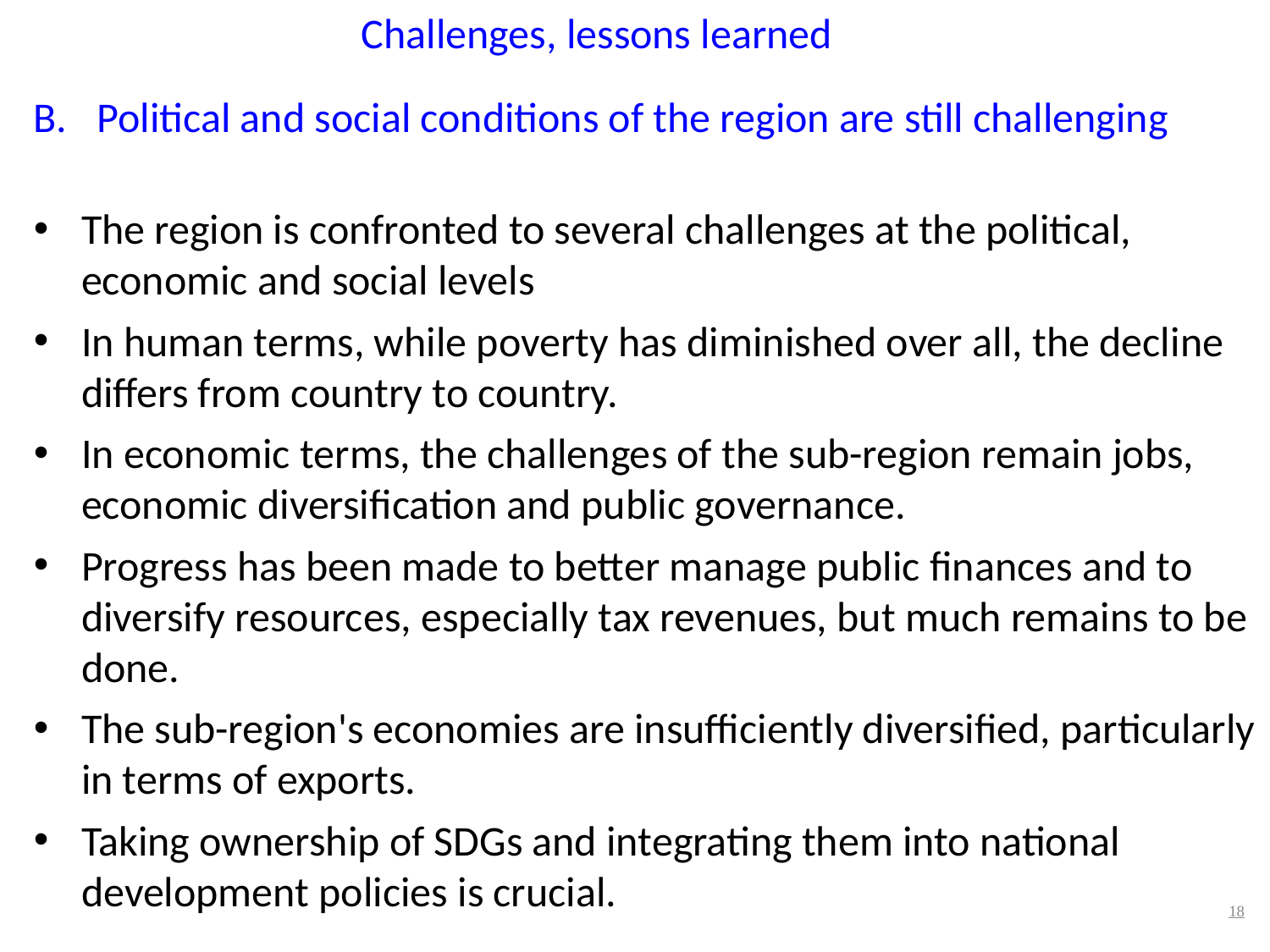

Challenges, lessons learned
Political and social conditions of the region are still challenging

The region is confronted to several challenges at the political, economic and social levels
In human terms, while poverty has diminished over all, the decline differs from country to country.
In economic terms, the challenges of the sub-region remain jobs, economic diversification and public governance.
Progress has been made to better manage public finances and to diversify resources, especially tax revenues, but much remains to be done.
The sub-region's economies are insufficiently diversified, particularly in terms of exports.
Taking ownership of SDGs and integrating them into national development policies is crucial.
18